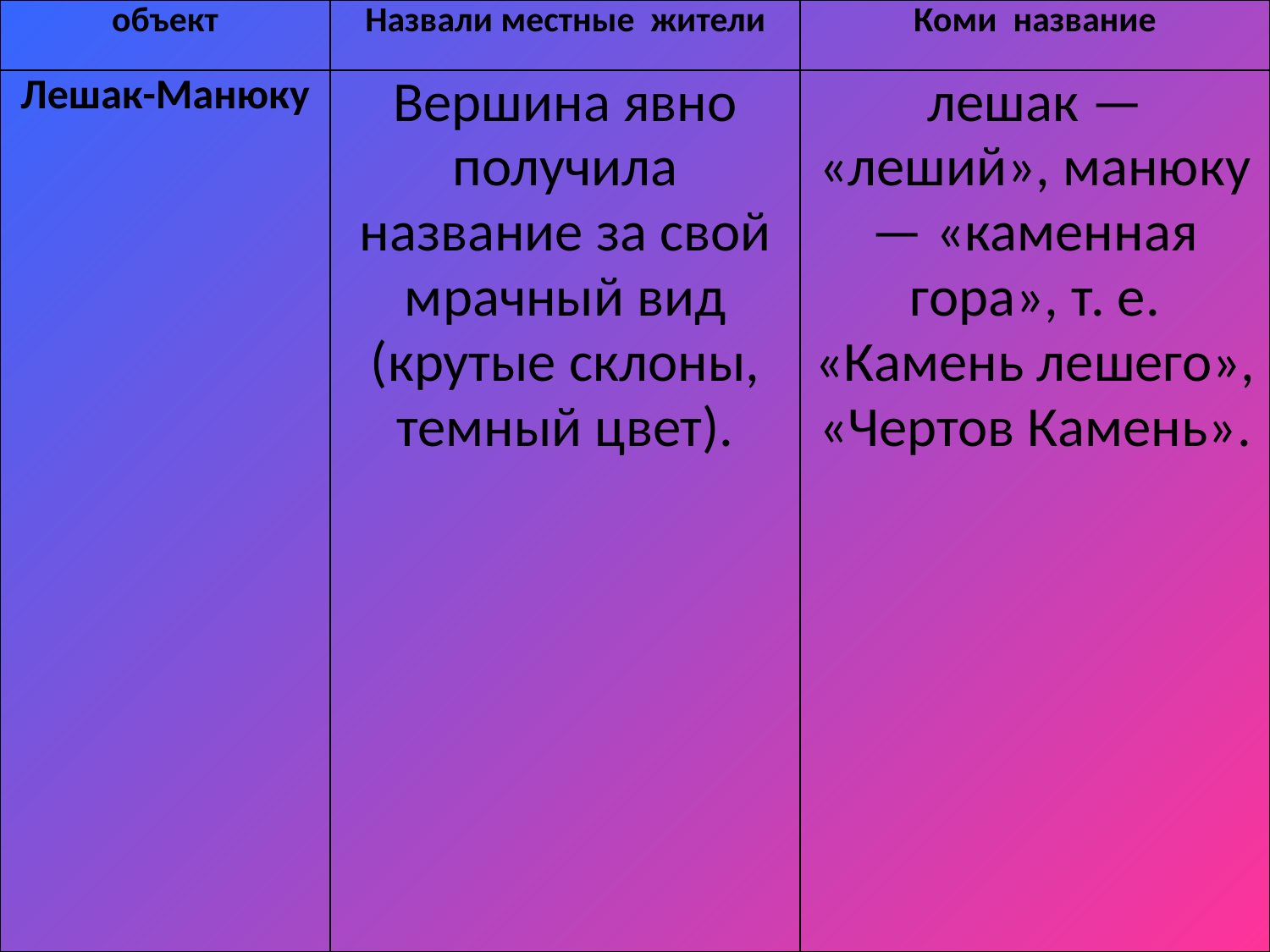

| объект | Назвали местные жители | Коми название |
| --- | --- | --- |
| Лешак-Манюку | Вершина явно получила название за свой мрачный вид (крутые склоны, темный цвет). | лешак — «леший», манюку — «каменная гора», т. е. «Камень лешего», «Чертов Камень». |